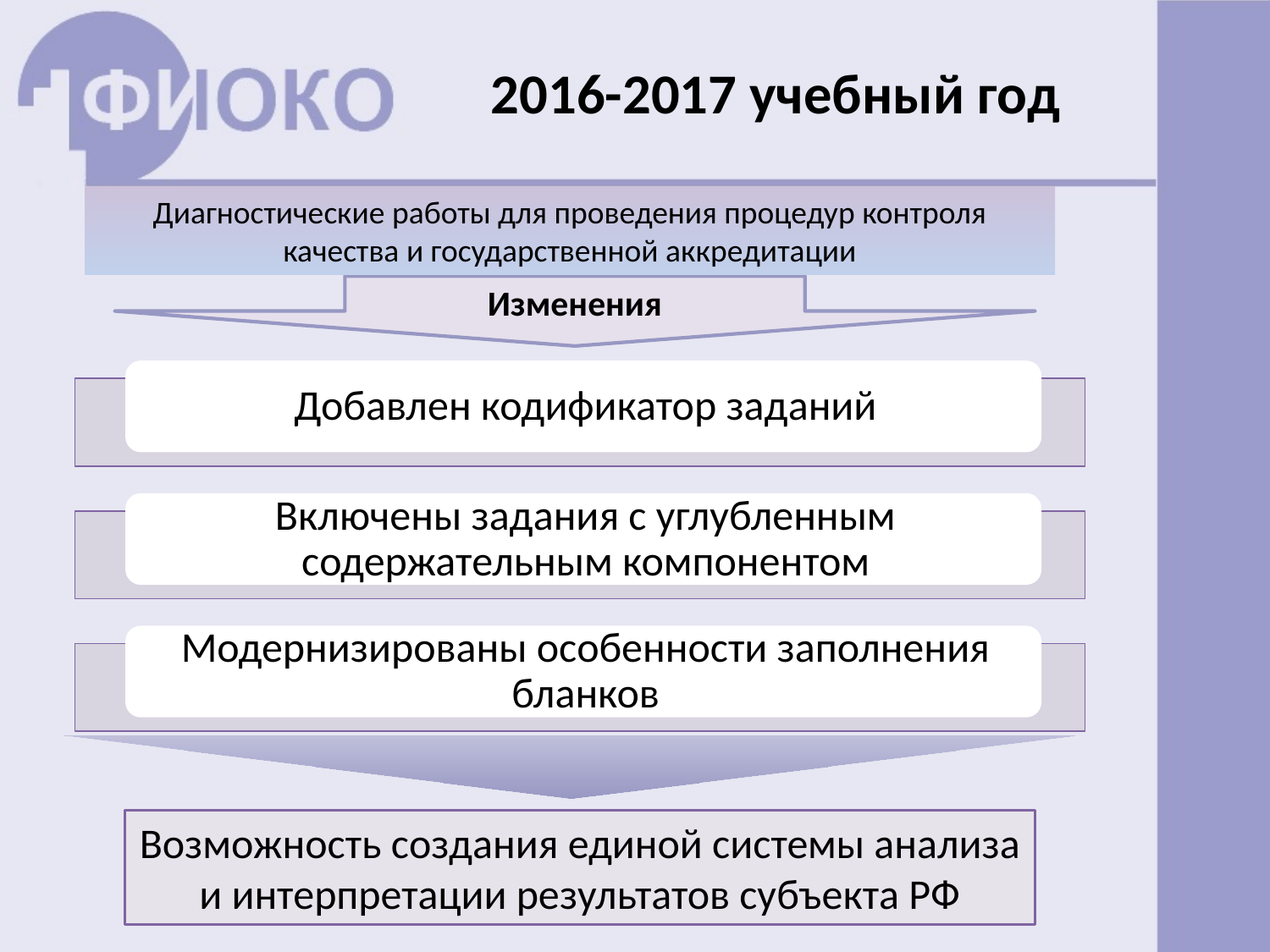

# 2016-2017 учебный год
Диагностические работы для проведения процедур контроля качества и государственной аккредитации
Изменения
Добавлен кодификатор заданий
Включены задания с углубленным содержательным компонентом
Модернизированы особенности заполнения бланков

Возможность создания единой системы анализа и интерпретации результатов субъекта РФ